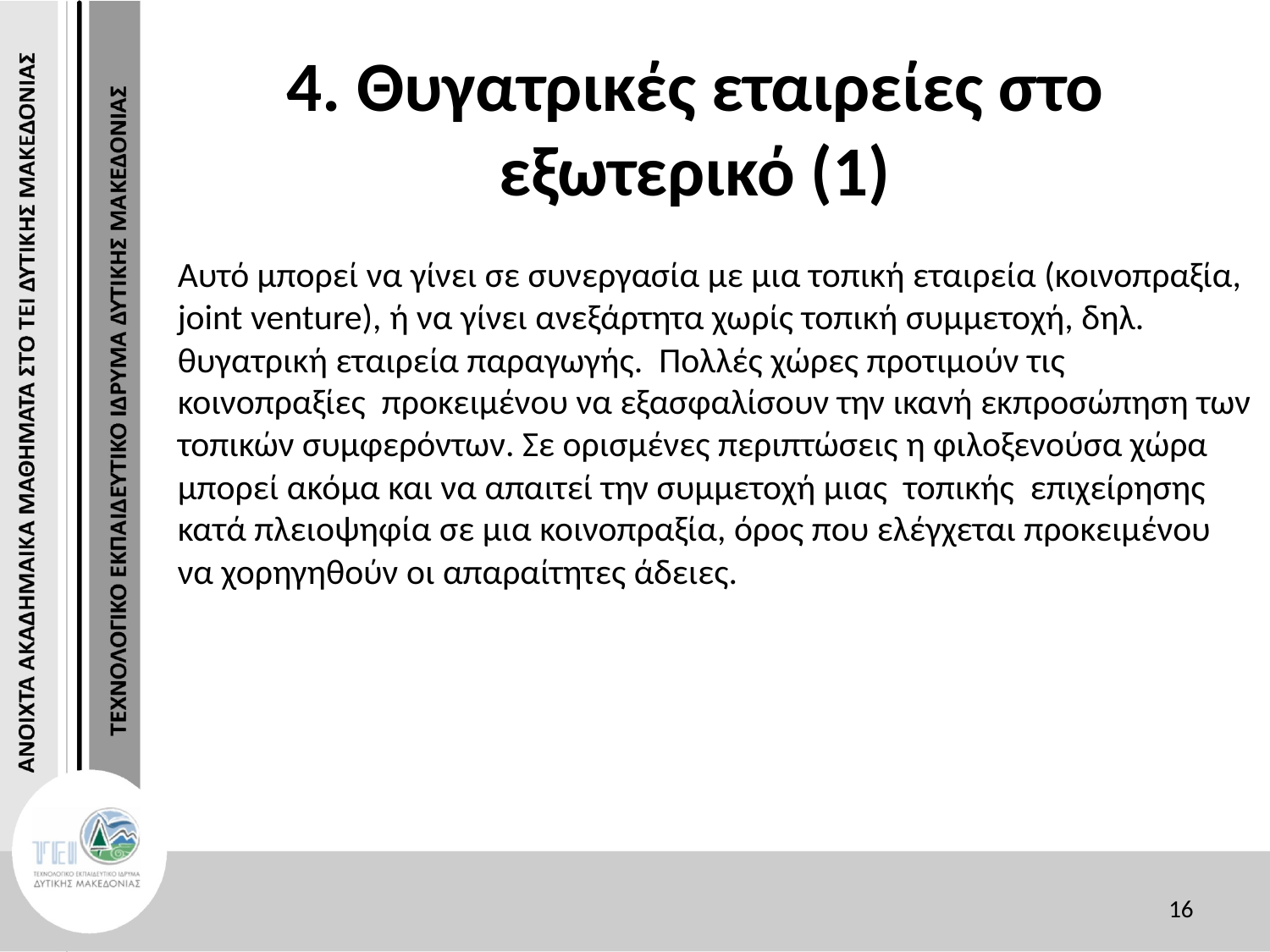

# 4. Θυγατρικές εταιρείες στο εξωτερικό (1)
Αυτό μπορεί να γίνει σε συνεργασία με μια τοπική εταιρεία (κοινοπραξία, joint venture), ή να γίνει ανεξάρτητα χωρίς τοπική συμμετοχή, δηλ. θυγατρική εταιρεία παραγωγής.  Πολλές χώρες προτιμούν τις κοινοπραξίες  προκειμένου να εξασφαλίσουν την ικανή εκπροσώπηση των τοπικών συμφερόντων. Σε ορισμένες περιπτώσεις η φιλοξενούσα χώρα μπορεί ακόμα και να απαιτεί την συμμετοχή μιας  τοπικής  επιχείρησης  κατά πλειοψηφία σε μια κοινοπραξία, όρος που ελέγχεται προκειμένου  να χορηγηθούν οι απαραίτητες άδειες.
16